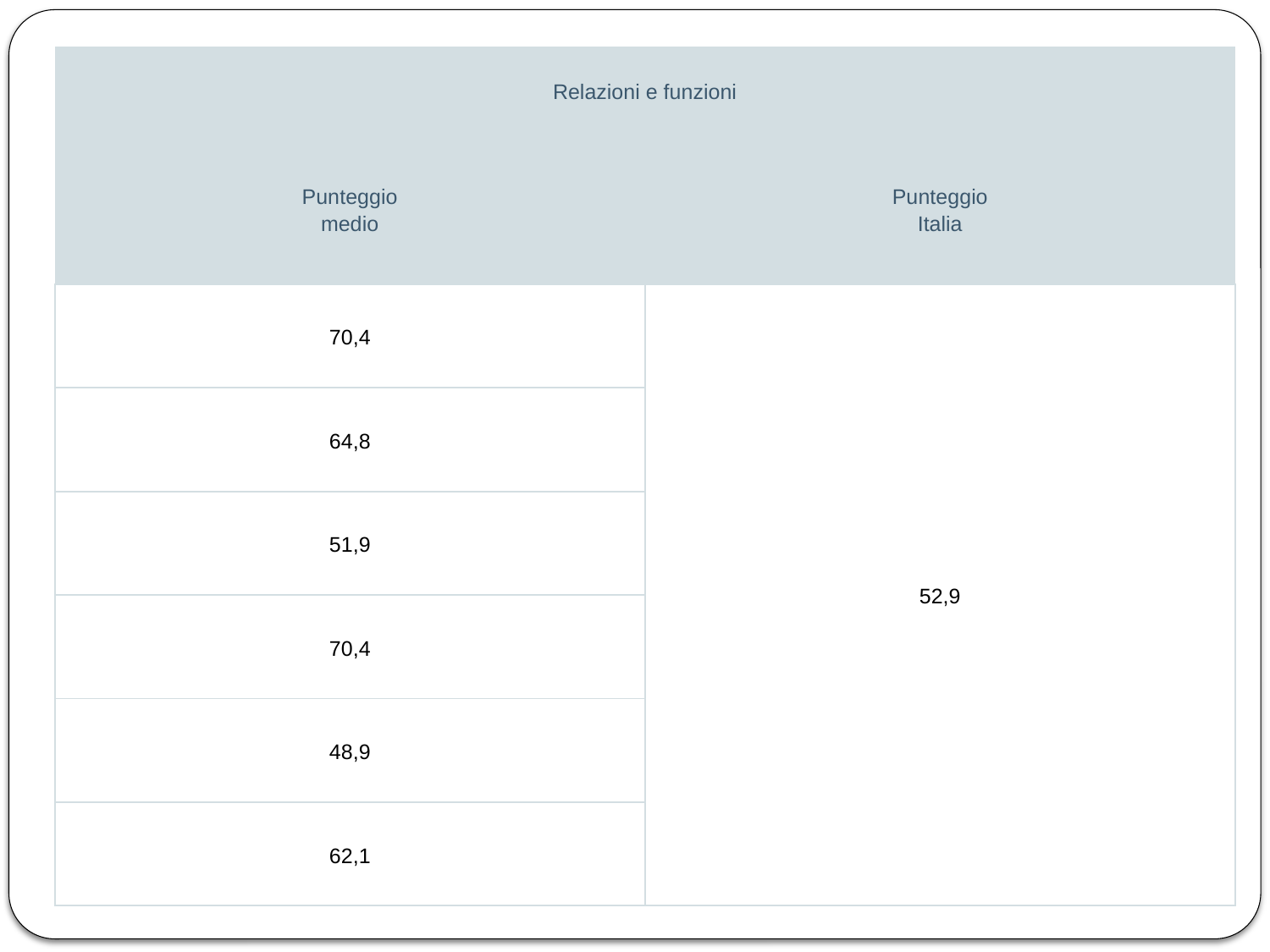

| Relazioni e funzioni |  |
| --- | --- |
| Punteggio medio | Punteggio Italia |
| 70,4 | 52,9 |
| 64,8 |  |
| 51,9 |  |
| 70,4 |  |
| 48,9 |  |
| 62,1 |  |